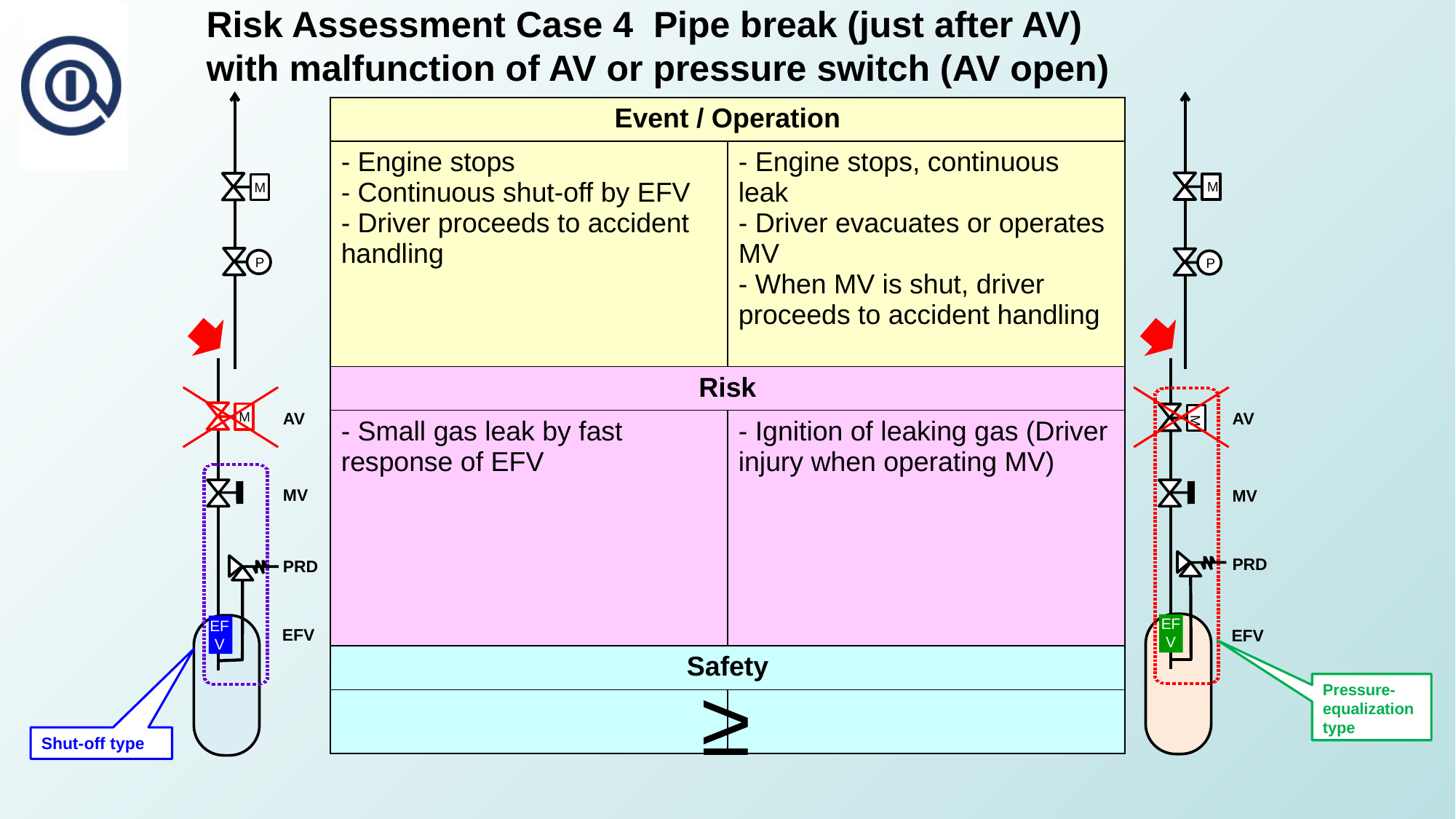

Risk Assessment Case 4  Pipe break (just after AV)
with malfunction of AV or pressure switch (AV open)
| Event / Operation |  |
| --- | --- |
| - Engine stops - Continuous shut-off by EFV - Driver proceeds to accident handling | - Engine stops, continuous leak - Driver evacuates or operates MV - When MV is shut, driver proceeds to accident handling |
| Risk |  |
| - Small gas leak by fast response of EFV | - Ignition of leaking gas (Driver injury when operating MV) |
| Safety |  |
|  |  |

M

M

P

P

M

M

AV
AV

MV
MV

PRD
PRD

EF
V

EF
V
EFV
EFV

≥
Pressure-equalization type
Shut-off type